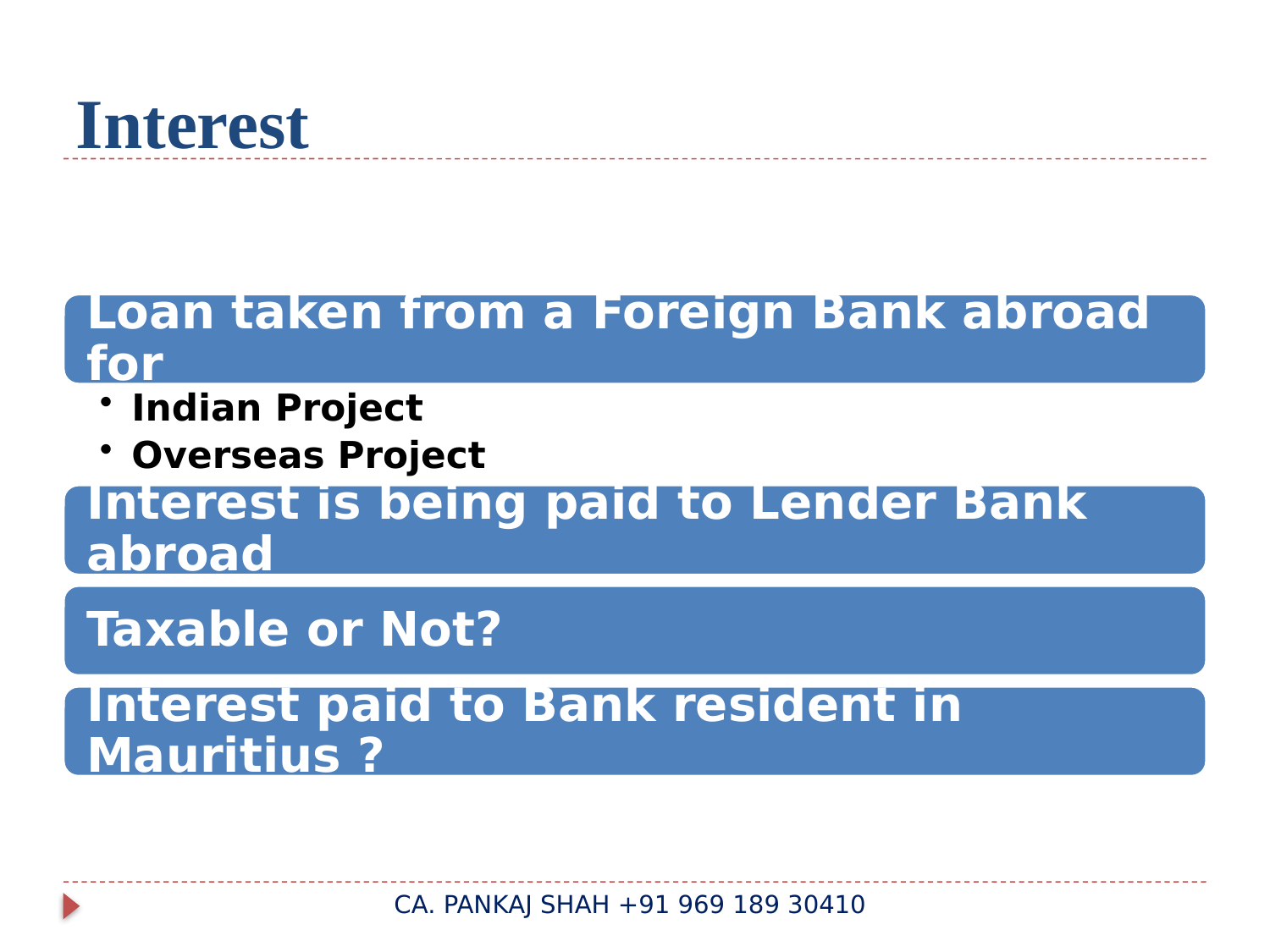

# Interest
Loan taken from a Foreign Bank abroad for
Indian Project
Overseas Project
Interest is being paid to Lender Bank abroad
Taxable or Not?
Interest paid to Bank resident in Mauritius ?
CA. PANKAJ SHAH +91 969 189 30410